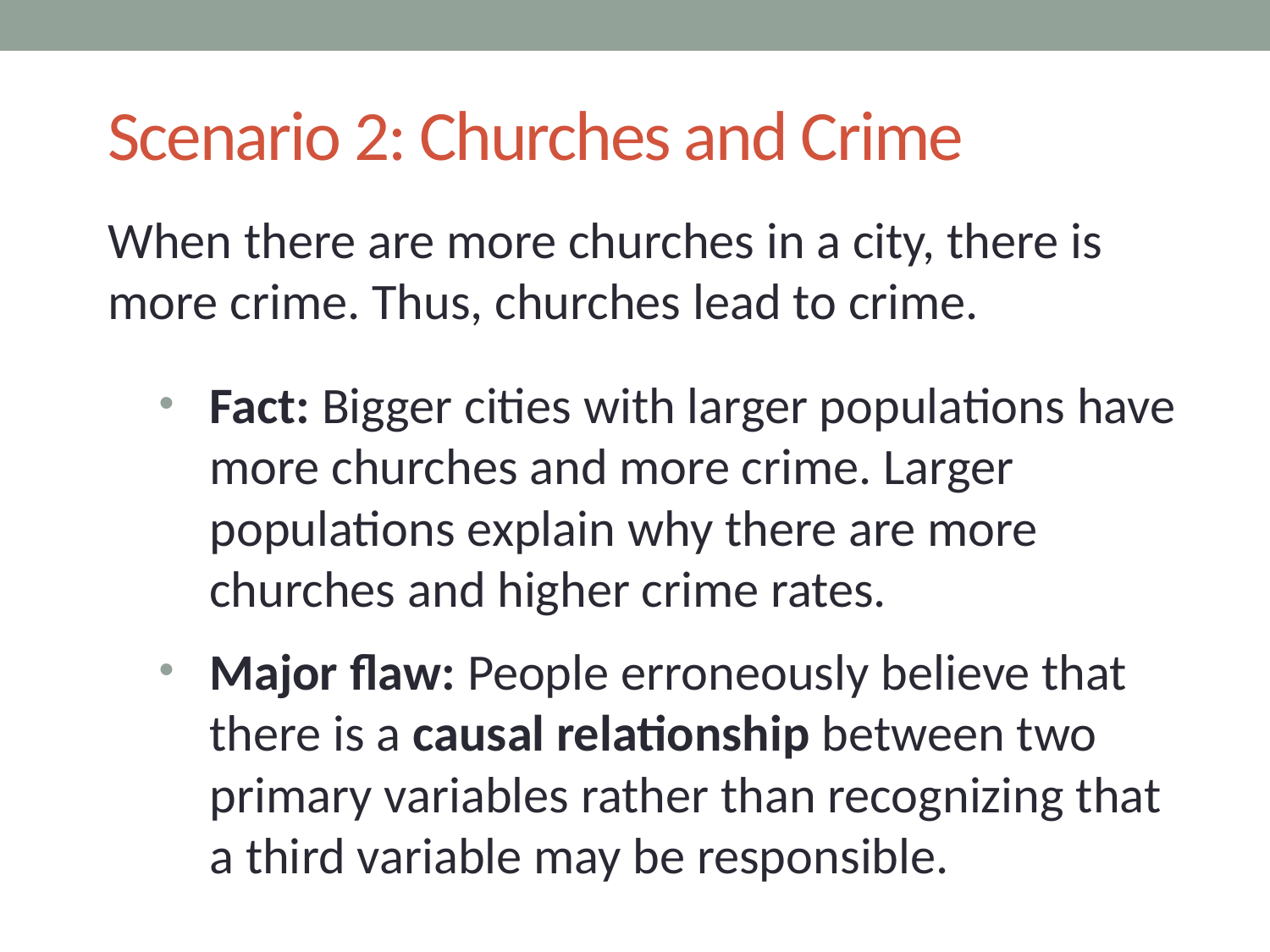

# Scenario 2: Churches and Crime
When there are more churches in a city, there is  more crime. Thus, churches lead to crime.
Fact: Bigger cities with larger populations have more churches and more crime. Larger populations explain why there are more churches and higher crime rates.
Major flaw: People erroneously believe that there is a causal relationship between two primary variables rather than recognizing that a third variable may be responsible.